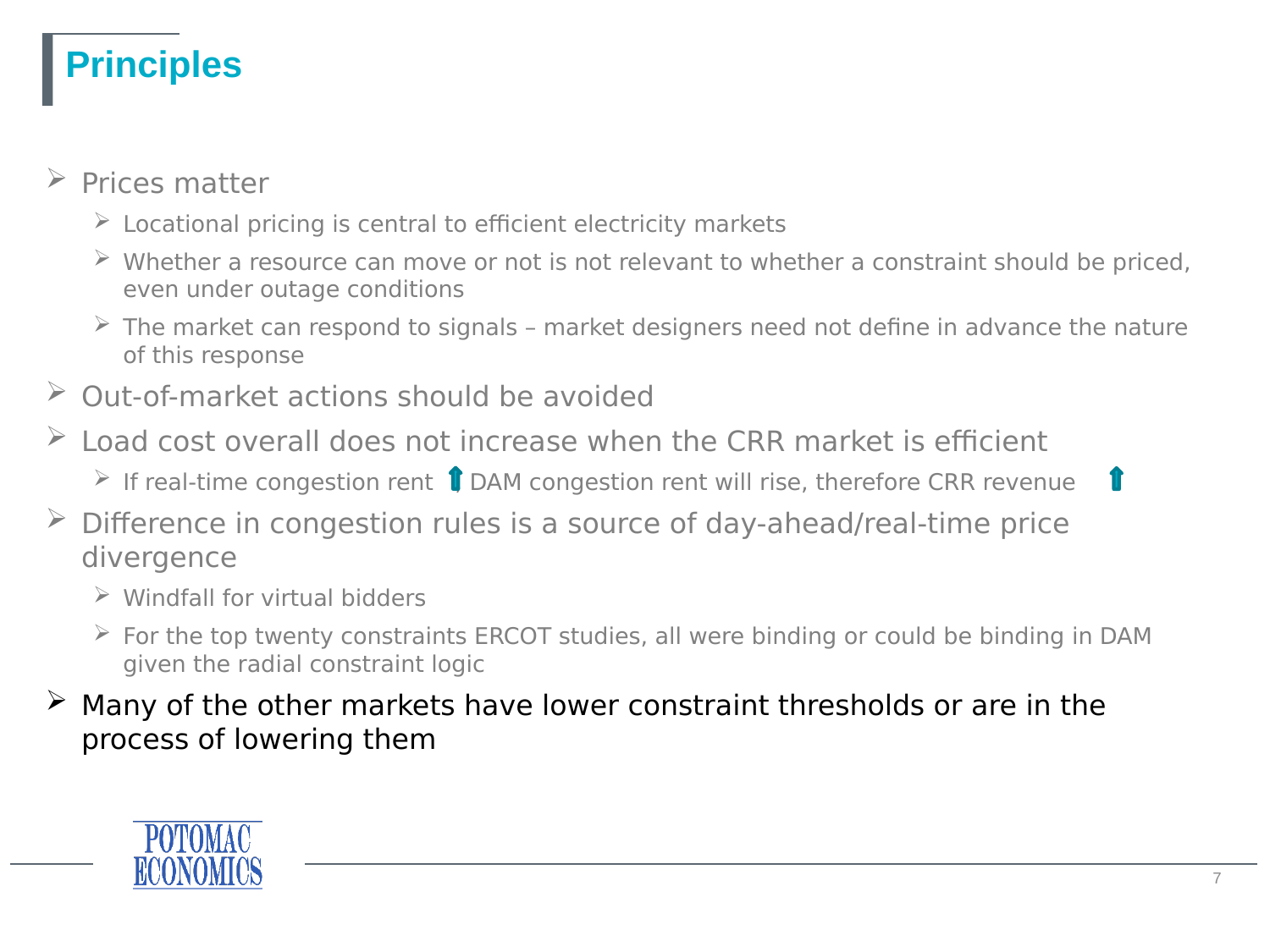

# Principles
Prices matter
Locational pricing is central to efficient electricity markets
Whether a resource can move or not is not relevant to whether a constraint should be priced, even under outage conditions
The market can respond to signals – market designers need not define in advance the nature of this response
Out-of-market actions should be avoided
Load cost overall does not increase when the CRR market is efficient
If real-time congestion rent   , DAM congestion rent will rise, therefore CRR revenue
Difference in congestion rules is a source of day-ahead/real-time price divergence
Windfall for virtual bidders
For the top twenty constraints ERCOT studies, all were binding or could be binding in DAM given the radial constraint logic
Many of the other markets have lower constraint thresholds or are in the process of lowering them

7